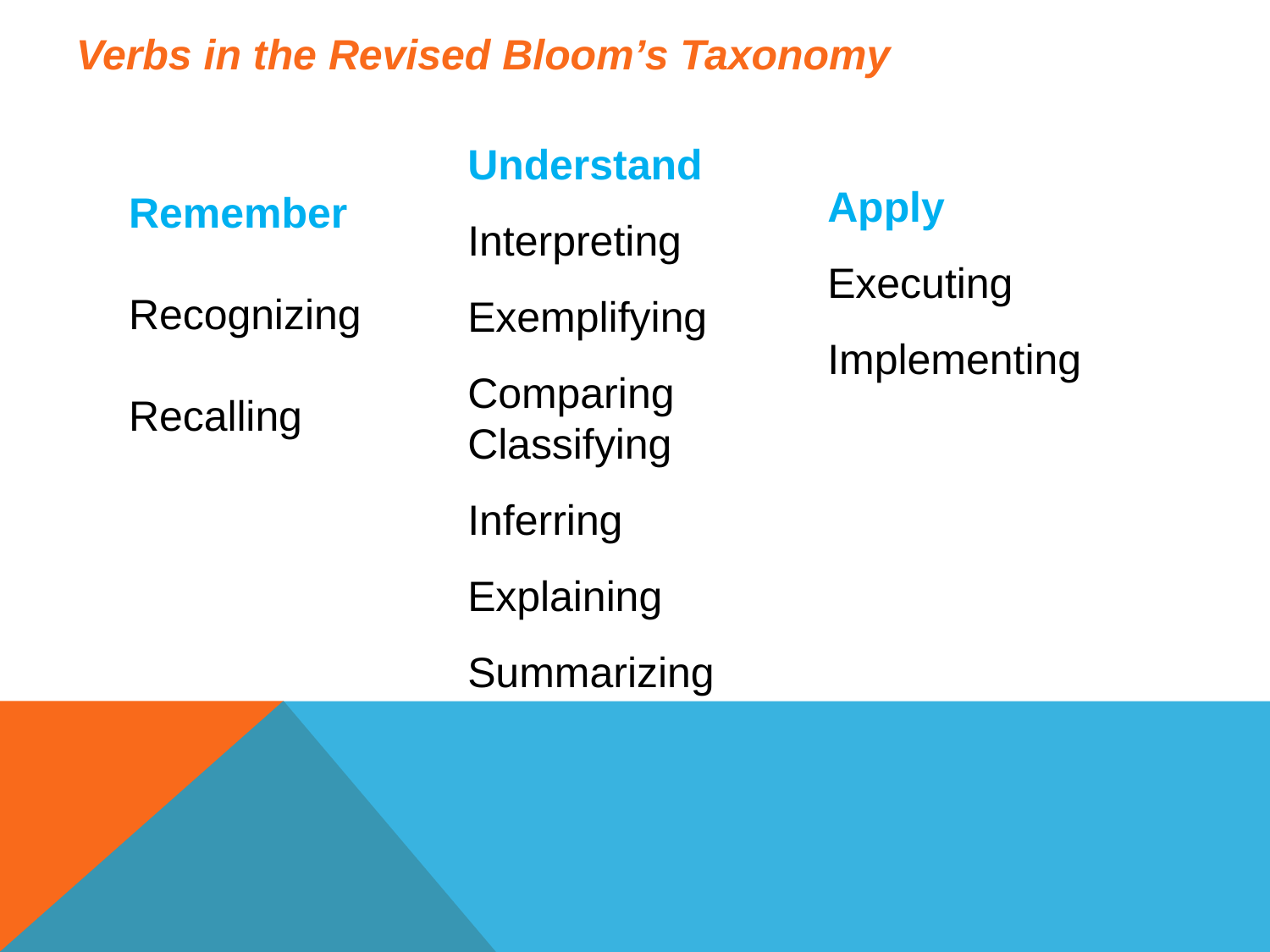

Verbs in the Revised Bloom’s Taxonomy
Understand
Interpreting
Exemplifying
Comparing
Classifying
Inferring
Explaining
Summarizing
Apply
Executing
Implementing
Remember

Recognizing

Recalling